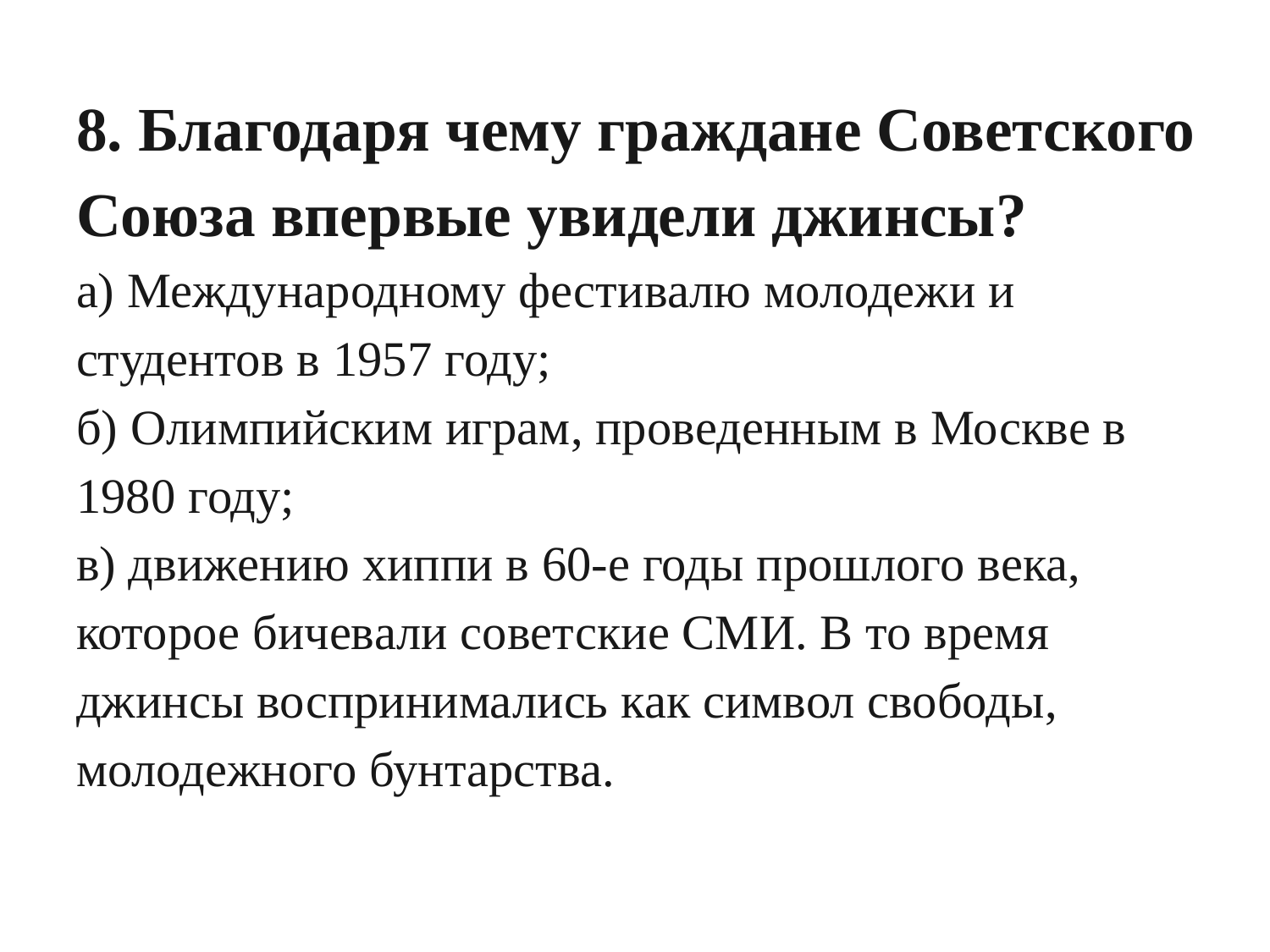

# 8. Благодаря чему граждане Советского Союза впервые увидели джинсы? а) Международному фестивалю молодежи и студентов в 1957 году; б) Олимпийским играм, проведенным в Москве в 1980 году; в) движению хиппи в 60-е годы прошлого века, которое бичевали советские СМИ. В то время джинсы воспринимались как символ свободы, молодежного бунтарства.